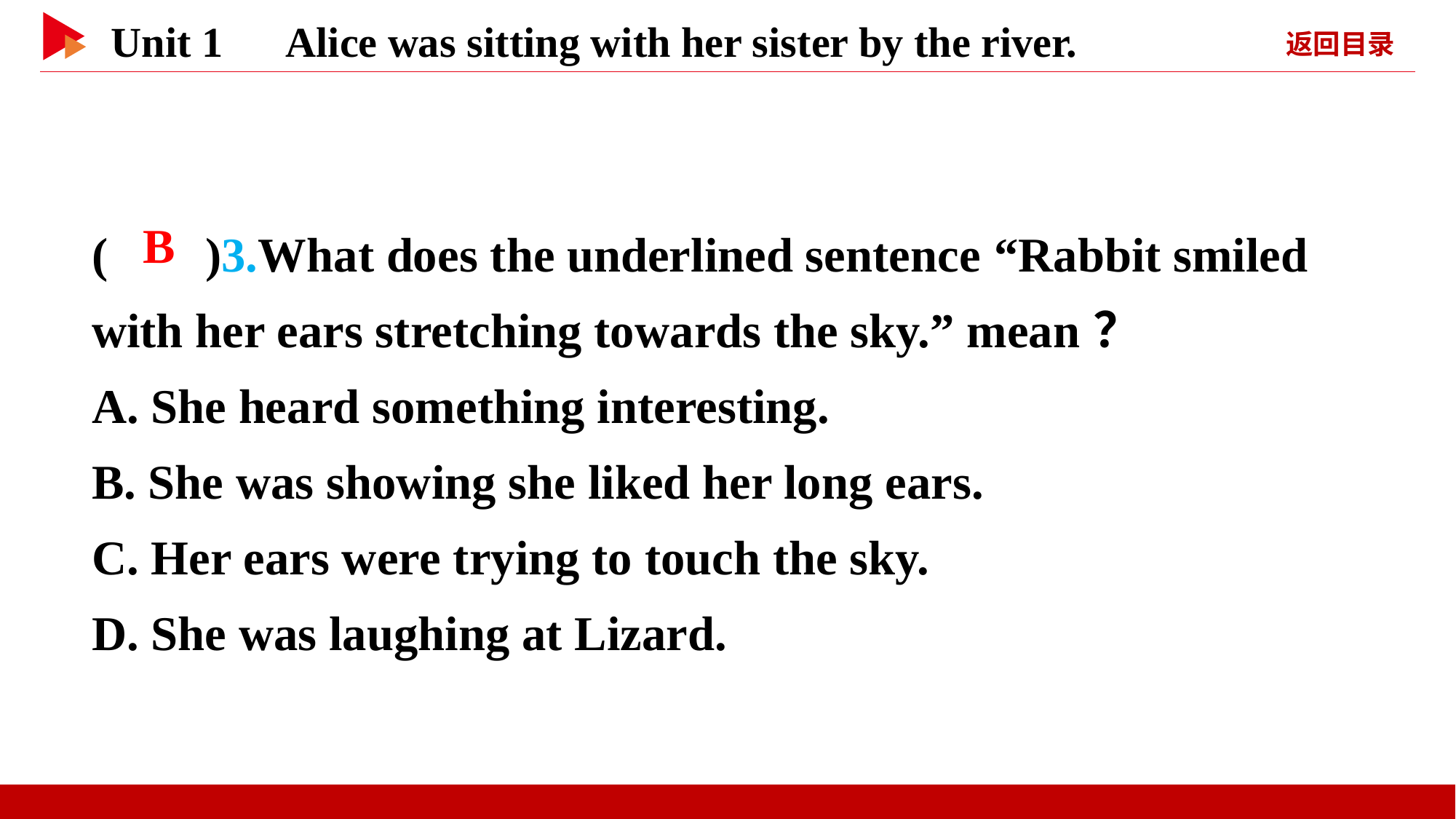

(        )3.What does the underlined sentence “Rabbit smiled with her ears stretching towards the sky.” mean？
A. She heard something interesting.
B. She was showing she liked her long ears.
C. Her ears were trying to touch the sky.
D. She was laughing at Lizard.
   B